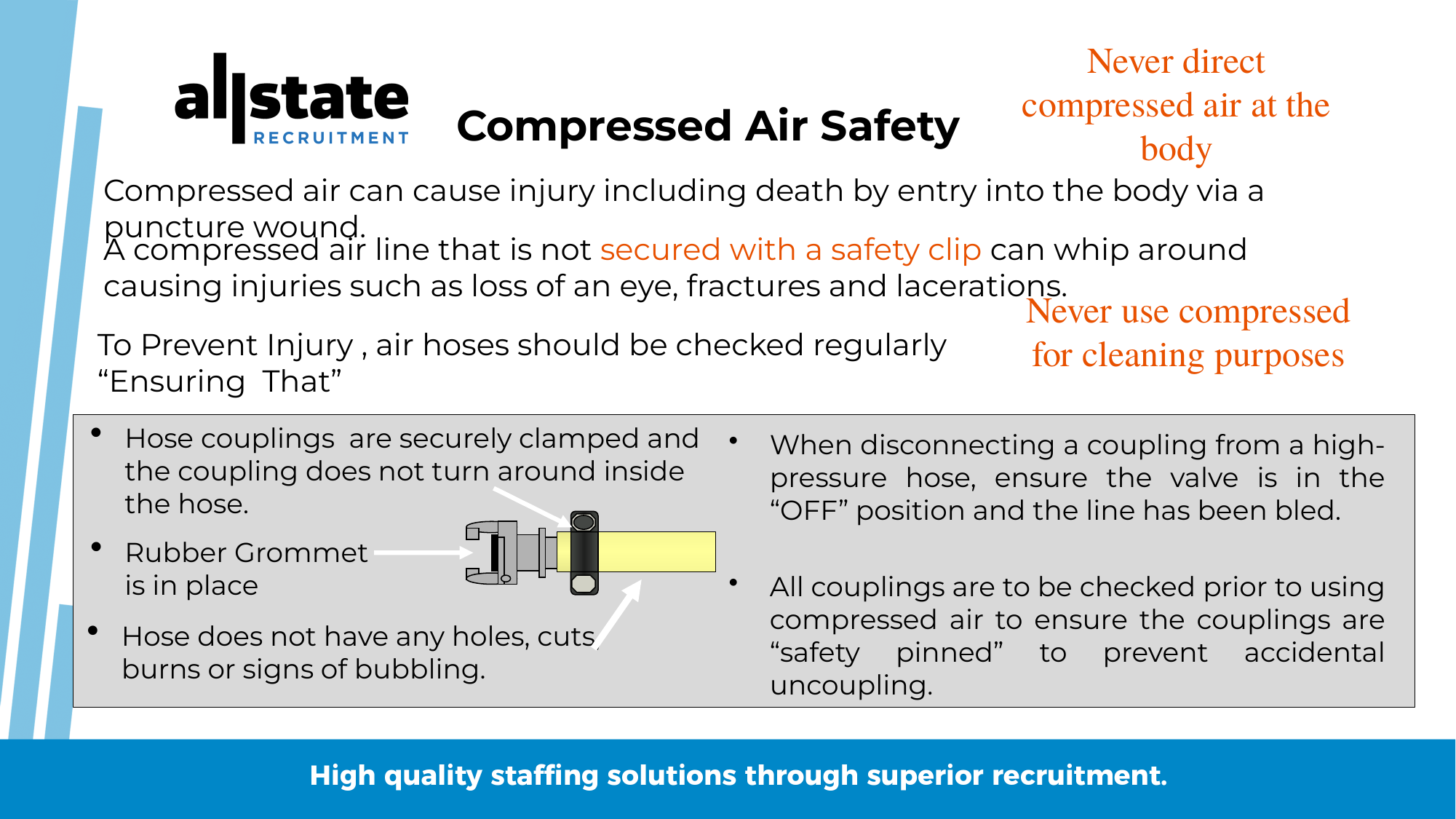

Never direct compressed air at the body
Compressed Air Safety
Compressed air can cause injury including death by entry into the body via a puncture wound.
A compressed air line that is not secured with a safety clip can whip around causing injuries such as loss of an eye, fractures and lacerations.
Never use compressed for cleaning purposes
To Prevent Injury , air hoses should be checked regularly “Ensuring  That”

When disconnecting a coupling from a high-pressure hose, ensure the valve is in the “OFF” position and the line has been bled.

All couplings are to be checked prior to using compressed air to ensure the couplings are “safety pinned” to prevent accidental uncoupling.
Hose couplings  are securely clamped and the coupling does not turn around inside the hose.

Hose does not have any holes, cuts, burns or signs of bubbling.

Rubber Grommet is in place